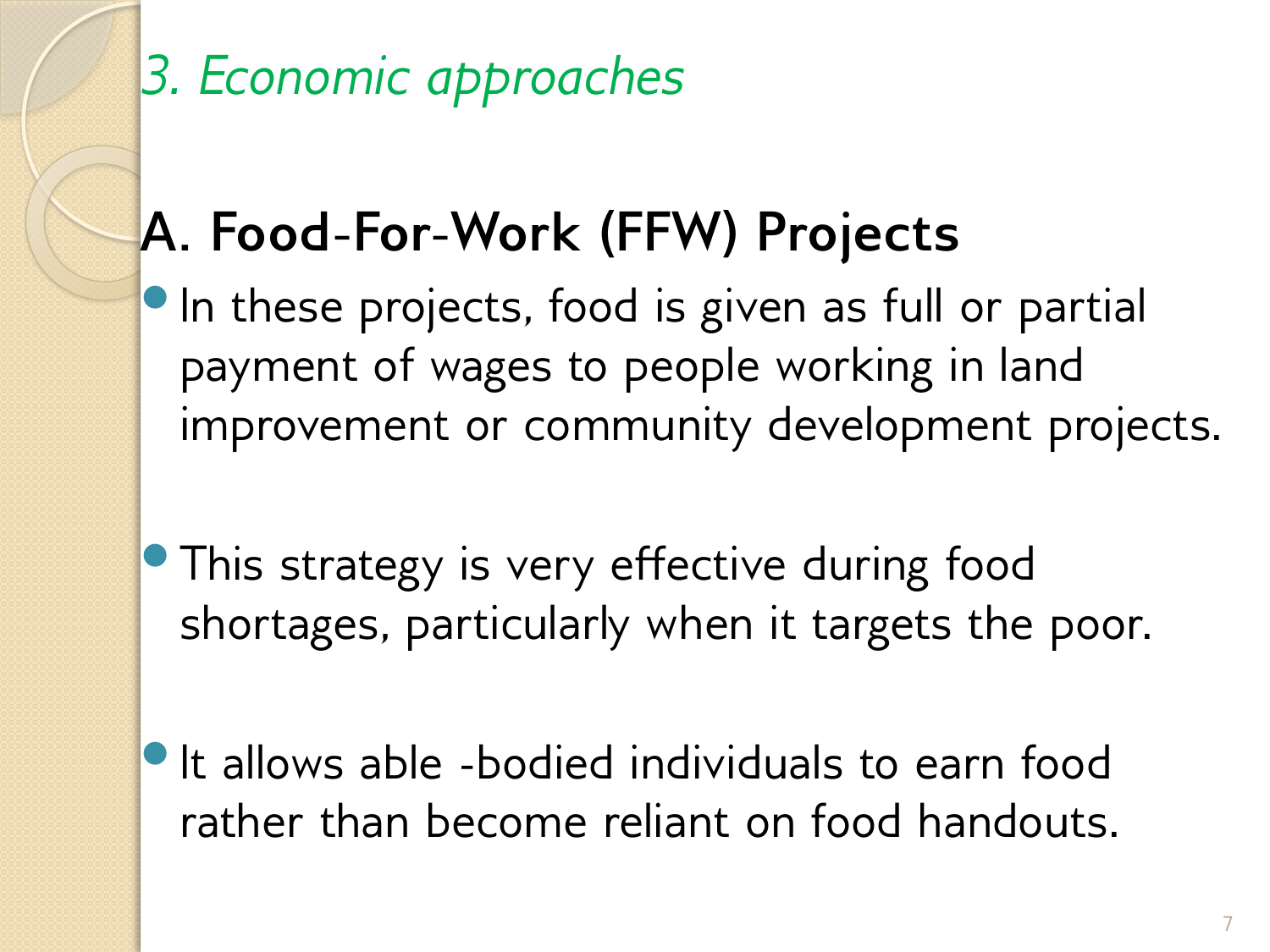

3. Economic approaches

A. Food-For-Work (FFW) Projects
In these projects, food is given as full or partial payment of wages to people working in land improvement or community development projects.

This strategy is very effective during food  shortages, particularly when it targets the poor.

It allows able -bodied individuals to earn food rather than become reliant on food handouts.
7